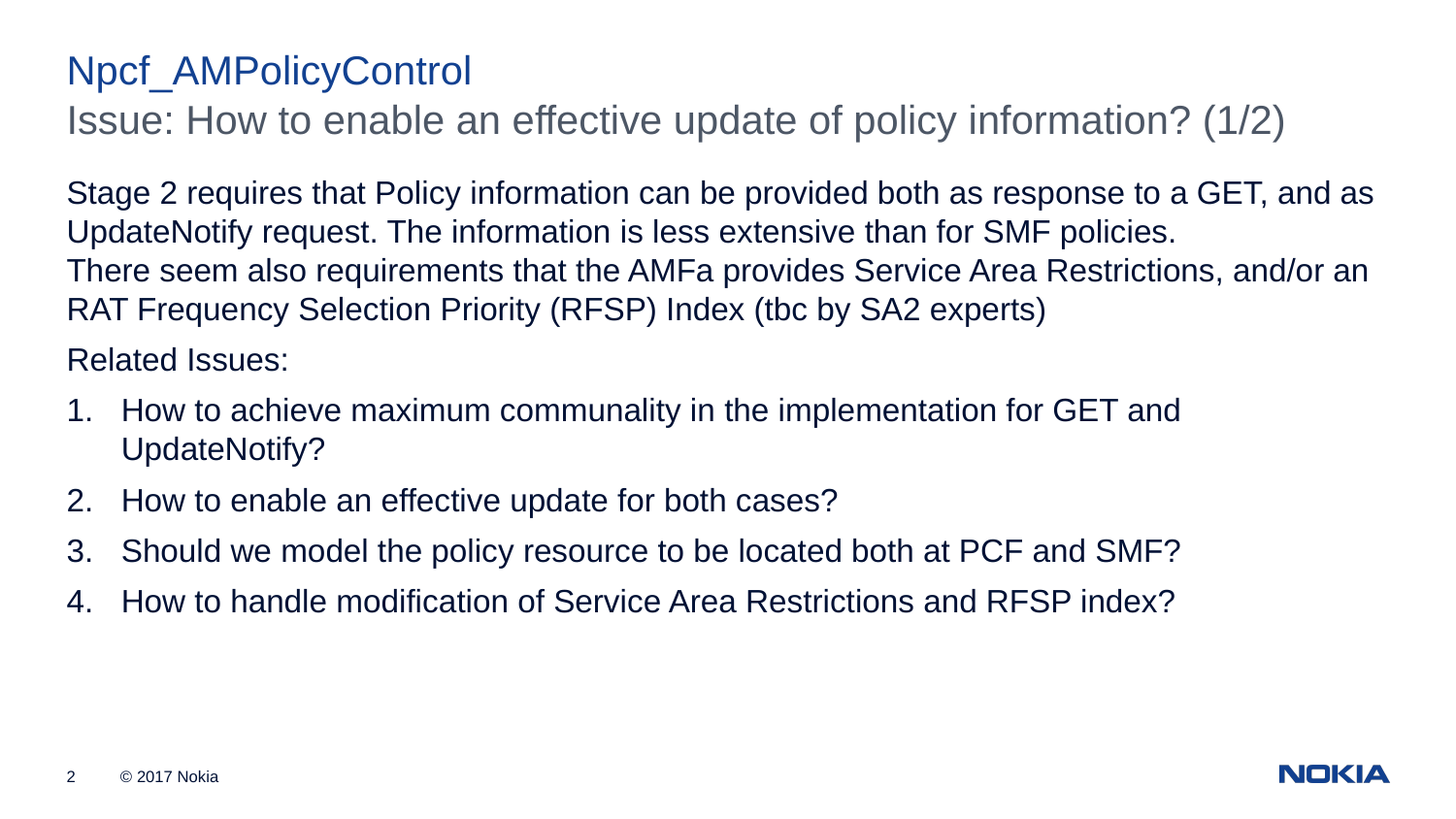

Npcf_AMPolicyControl

Issue: How to enable an effective update of policy information? (1/2)
Stage 2 requires that Policy information can be provided both as response to a GET, and as UpdateNotify request. The information is less extensive than for SMF policies.
There seem also requirements that the AMFa provides Service Area Restrictions, and/or an RAT Frequency Selection Priority (RFSP) Index (tbc by SA2 experts)
Related Issues:
How to achieve maximum communality in the implementation for GET and UpdateNotify?
How to enable an effective update for both cases?
Should we model the policy resource to be located both at PCF and SMF?
How to handle modification of Service Area Restrictions and RFSP index?